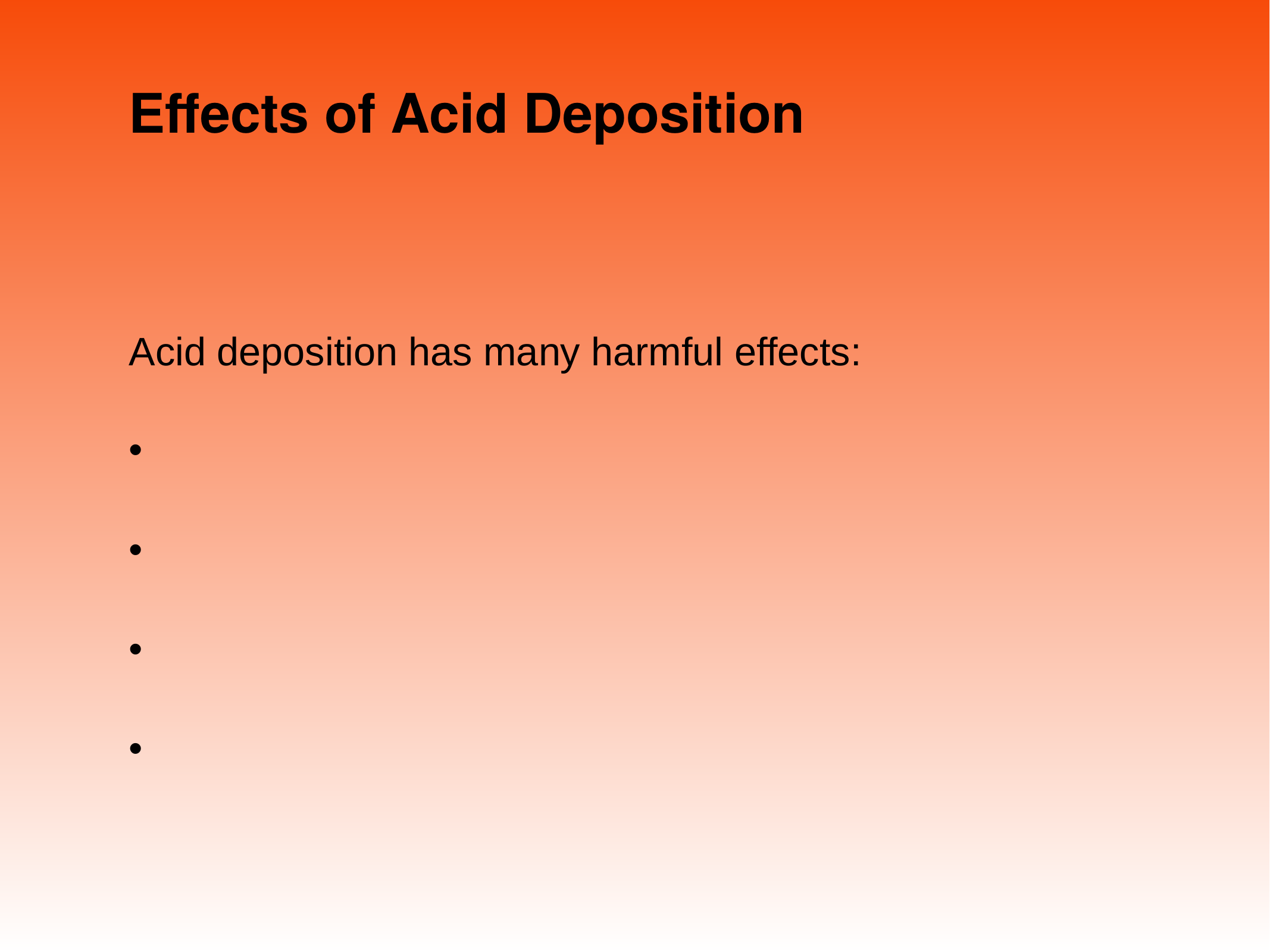

# Effects of Acid Deposition
Acid deposition has many harmful effects: